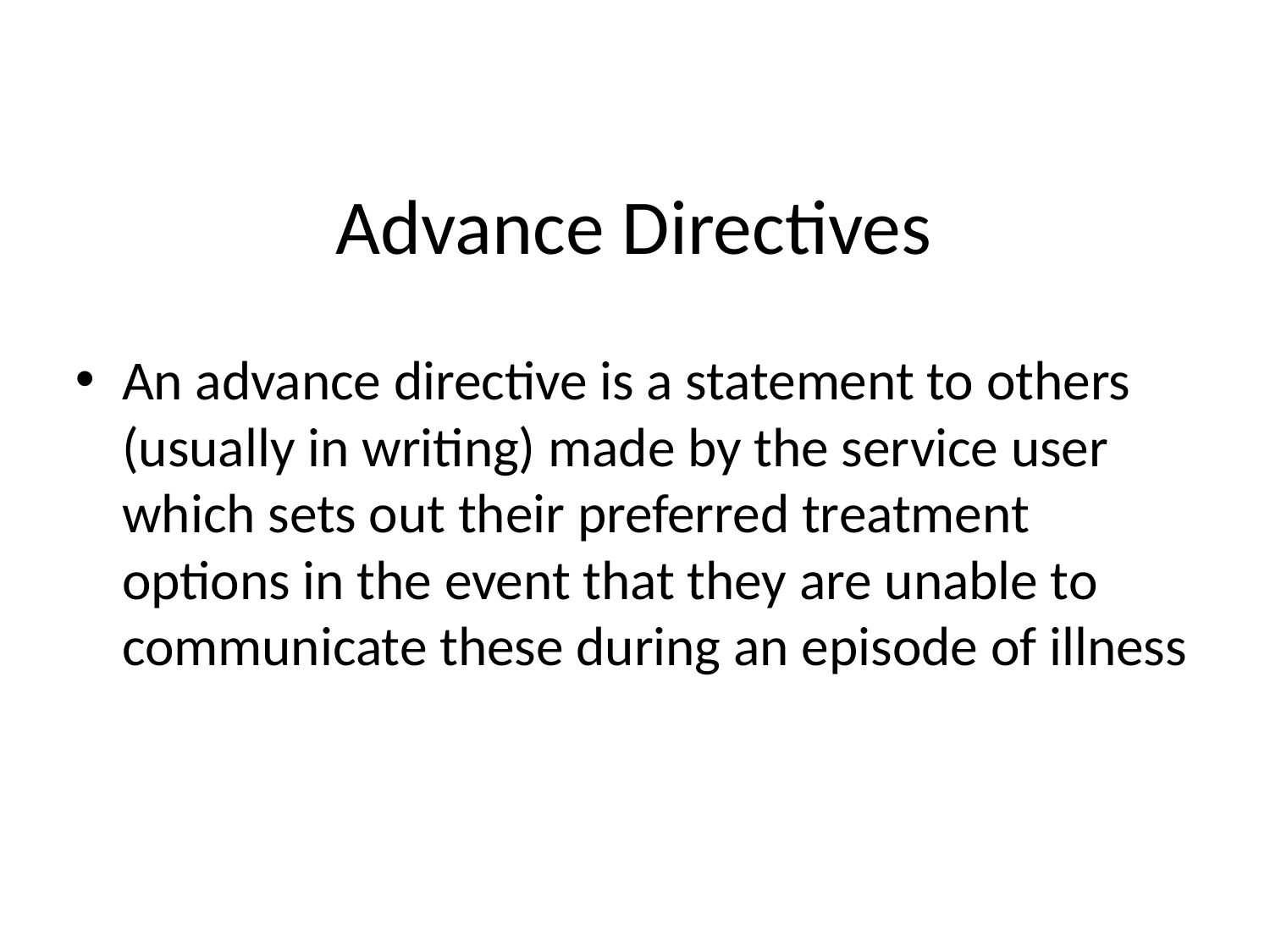

# Advance Directives
An advance directive is a statement to others (usually in writing) made by the service user which sets out their preferred treatment options in the event that they are unable to communicate these during an episode of illness